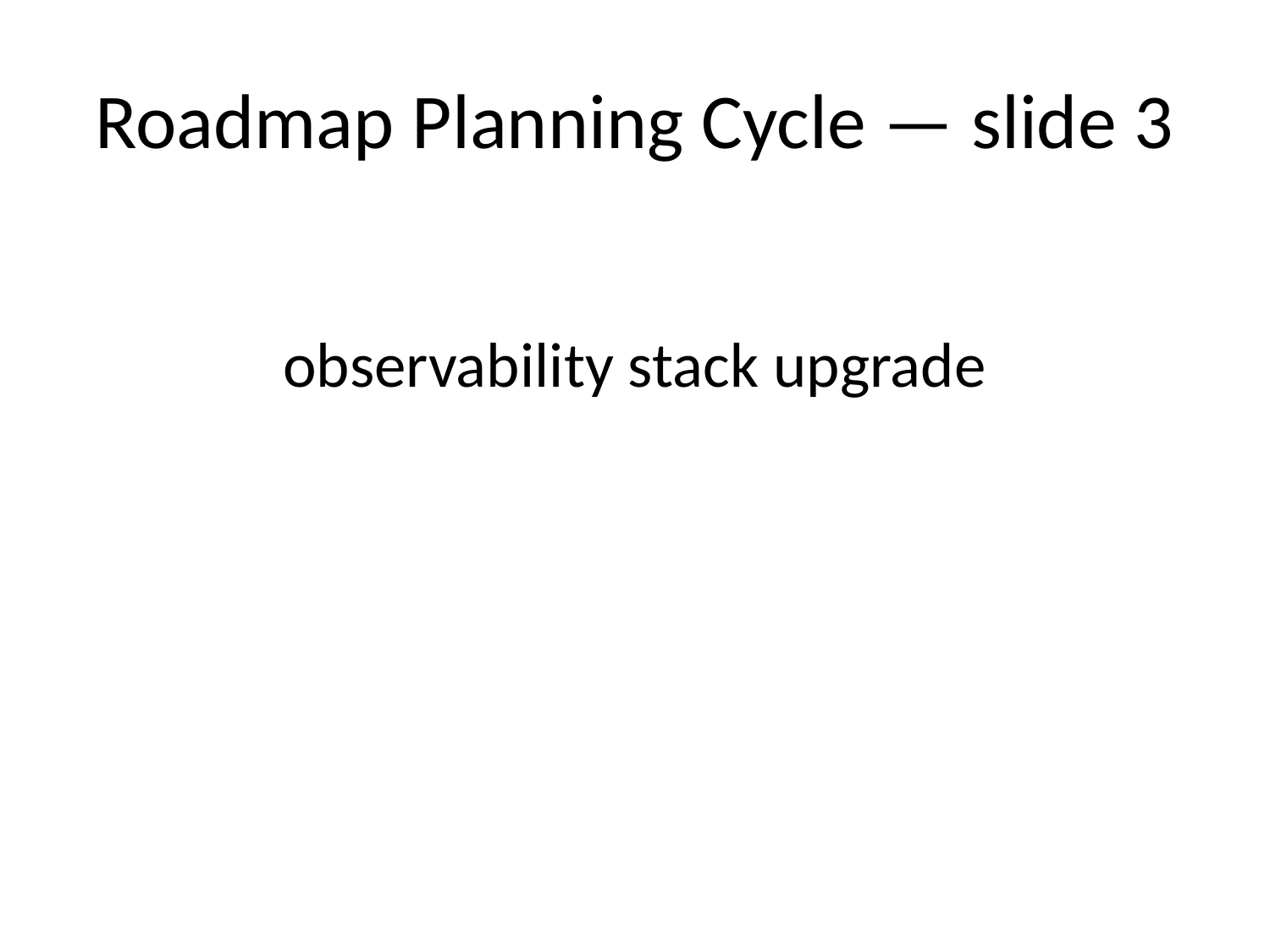

# Roadmap Planning Cycle — slide 3
observability stack upgrade